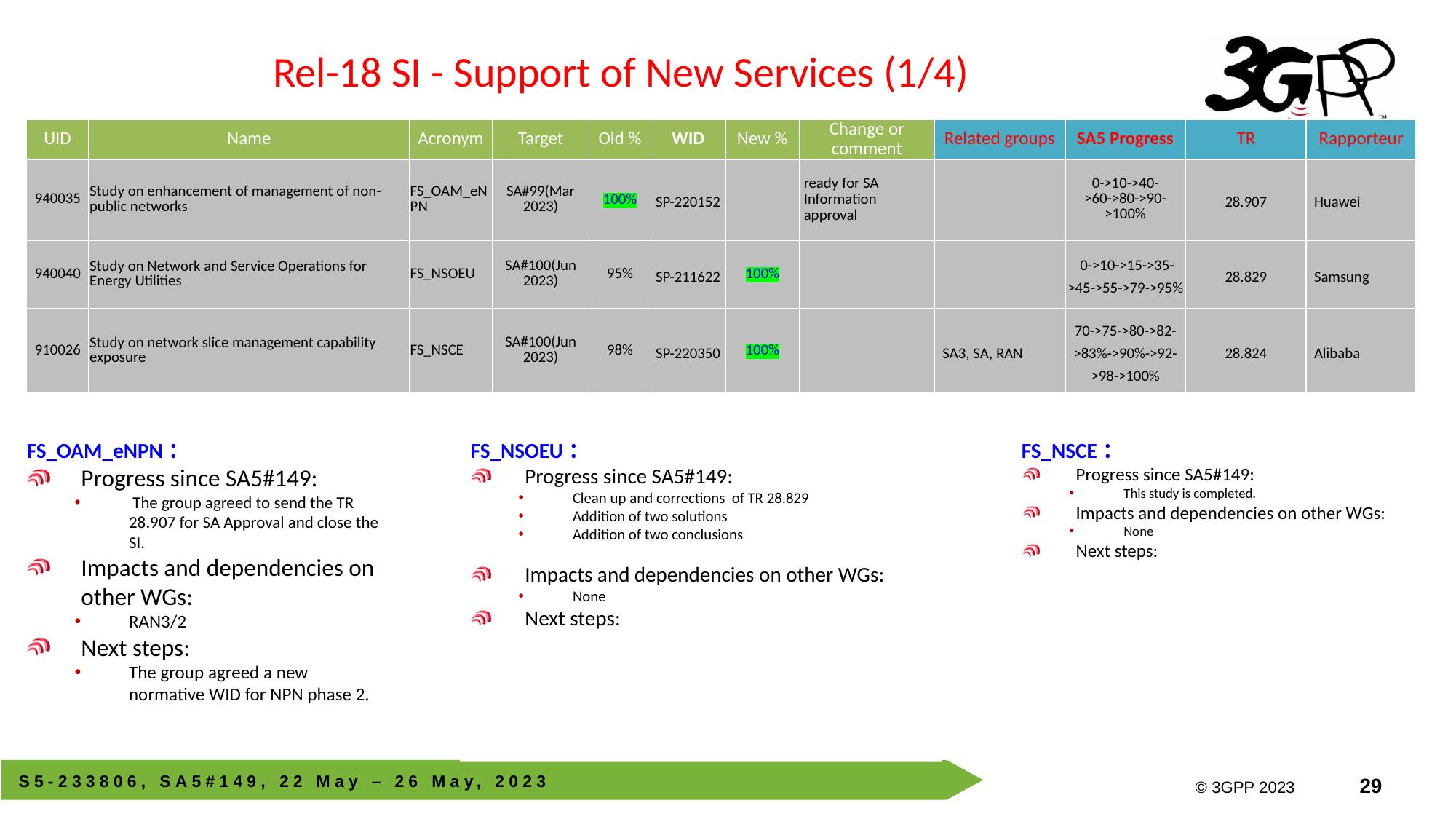

# Rel-18 SI - Support of New Services (1/4)
| UID | Name | Acronym | Target | Old % | WID | New % | Change or comment | Related groups | SA5 Progress | TR | Rapporteur |
| --- | --- | --- | --- | --- | --- | --- | --- | --- | --- | --- | --- |
| 940035 | Study on enhancement of management of non-public networks | FS\_OAM\_eNPN | SA#99(Mar 2023) | 100% | SP-220152 |  | ready for SA Information approval |  | 0->10->40->60->80->90->100% | 28.907 | Huawei |
| 940040 | Study on Network and Service Operations for Energy Utilities | FS\_NSOEU | SA#100(Jun 2023) | 95% | SP-211622 | 100% |  |  | 0->10->15->35->45->55->79->95% | 28.829 | Samsung |
| 910026 | Study on network slice management capability exposure | FS\_NSCE | SA#100(Jun 2023) | 98% | SP-220350 | 100% |  | SA3, SA, RAN | 70->75->80->82->83%->90%->92->98->100% | 28.824 | Alibaba |
FS_NSOEU：
Progress since SA5#149:
Clean up and corrections  of TR 28.829
Addition of two solutions
Addition of two conclusions

Impacts and dependencies on other WGs:
None
Next steps:

FS_NSCE：
Progress since SA5#149:
This study is completed.
Impacts and dependencies on other WGs:
None
Next steps:

FS_OAM_eNPN：
Progress since SA5#149:
 The group agreed to send the TR 28.907 for SA Approval and close the SI.
Impacts and dependencies on other WGs:
RAN3/2
Next steps:
The group agreed a new normative WID for NPN phase 2.